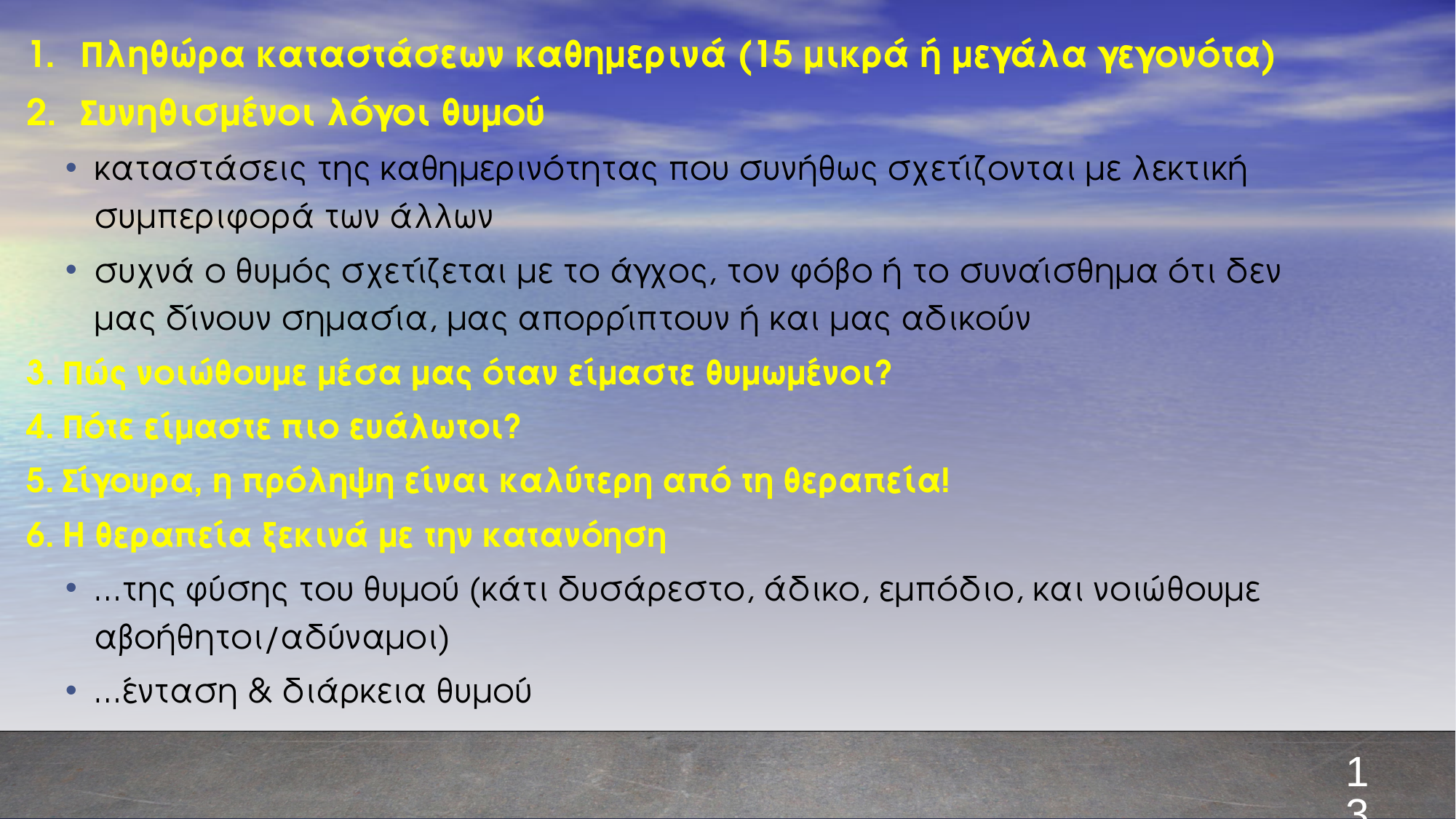

Πληθώρα καταστάσεων καθημερινά (15 μικρά ή μεγάλα γεγονότα)
Συνηθισμένοι λόγοι θυμού
καταστάσεις της καθημερινότητας που συνήθως σχετίζονται με λεκτική συμπεριφορά των άλλων
συχνά ο θυμός σχετίζεται με το άγχος, τον φόβο ή το συναίσθημα ότι δεν μας δίνουν σημασία, μας απορρίπτουν ή και μας αδικούν
Πώς νοιώθουμε μέσα μας όταν είμαστε θυμωμένοι?
Πότε είμαστε πιο ευάλωτοι?
Σίγουρα, η πρόληψη είναι καλύτερη από τη θεραπεία!
Η θεραπεία ξεκινά με την κατανόηση
…της φύσης του θυμού (κάτι δυσάρεστο, άδικο, εμπόδιο, και νοιώθουμε αβοήθητοι/αδύναμοι)
…ένταση & διάρκεια θυμού

13